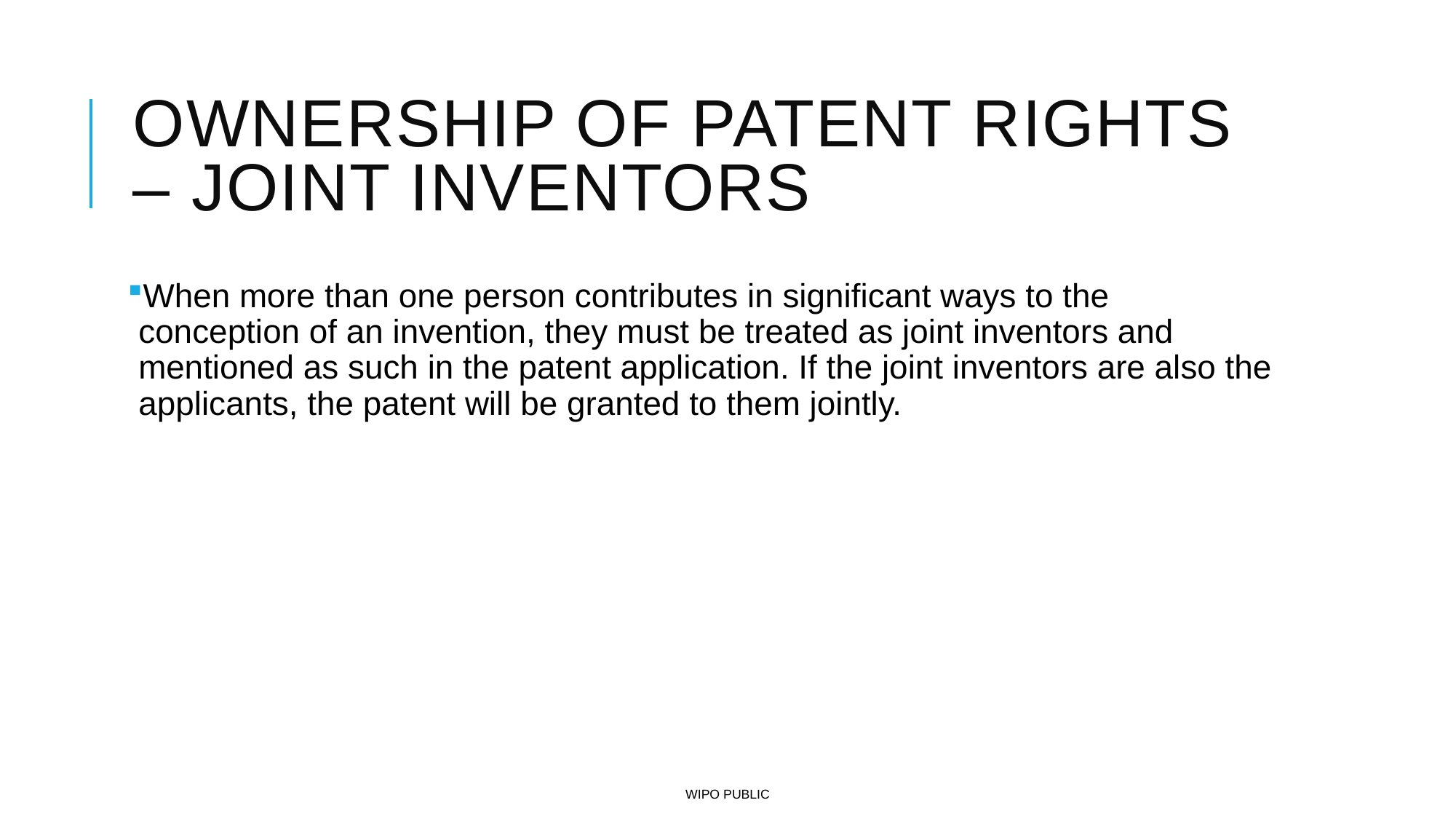

# Ownership of patent rights – joint inventors
When more than one person contributes in significant ways to the conception of an invention, they must be treated as joint inventors and mentioned as such in the patent application. If the joint inventors are also the applicants, the patent will be granted to them jointly.